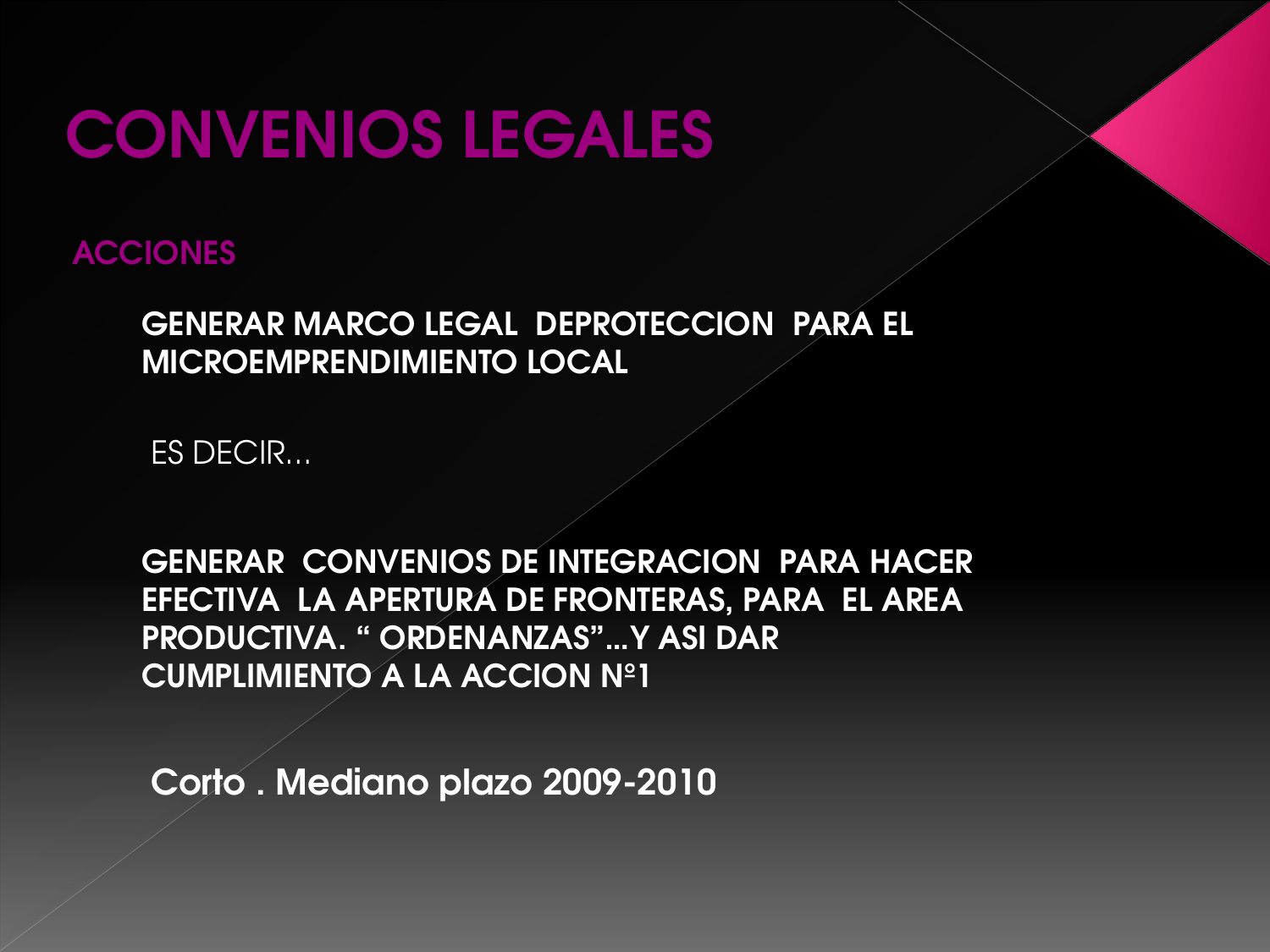

# CONVENIOS LEGALES
ACCIONES
GENERAR MARCO LEGAL  DEPROTECCION  PARA EL MICROEMPRENDIMIENTO LOCAL

ES DECIR…
GENERAR  CONVENIOS DE INTEGRACION  PARA HACER EFECTIVA  LA APERTURA DE FRONTERAS, PARA  EL AREA PRODUCTIVA. “ ORDENANZAS”…Y ASI DAR  CUMPLIMIENTO A LA ACCION Nº1
Corto . Mediano plazo 2009-2010